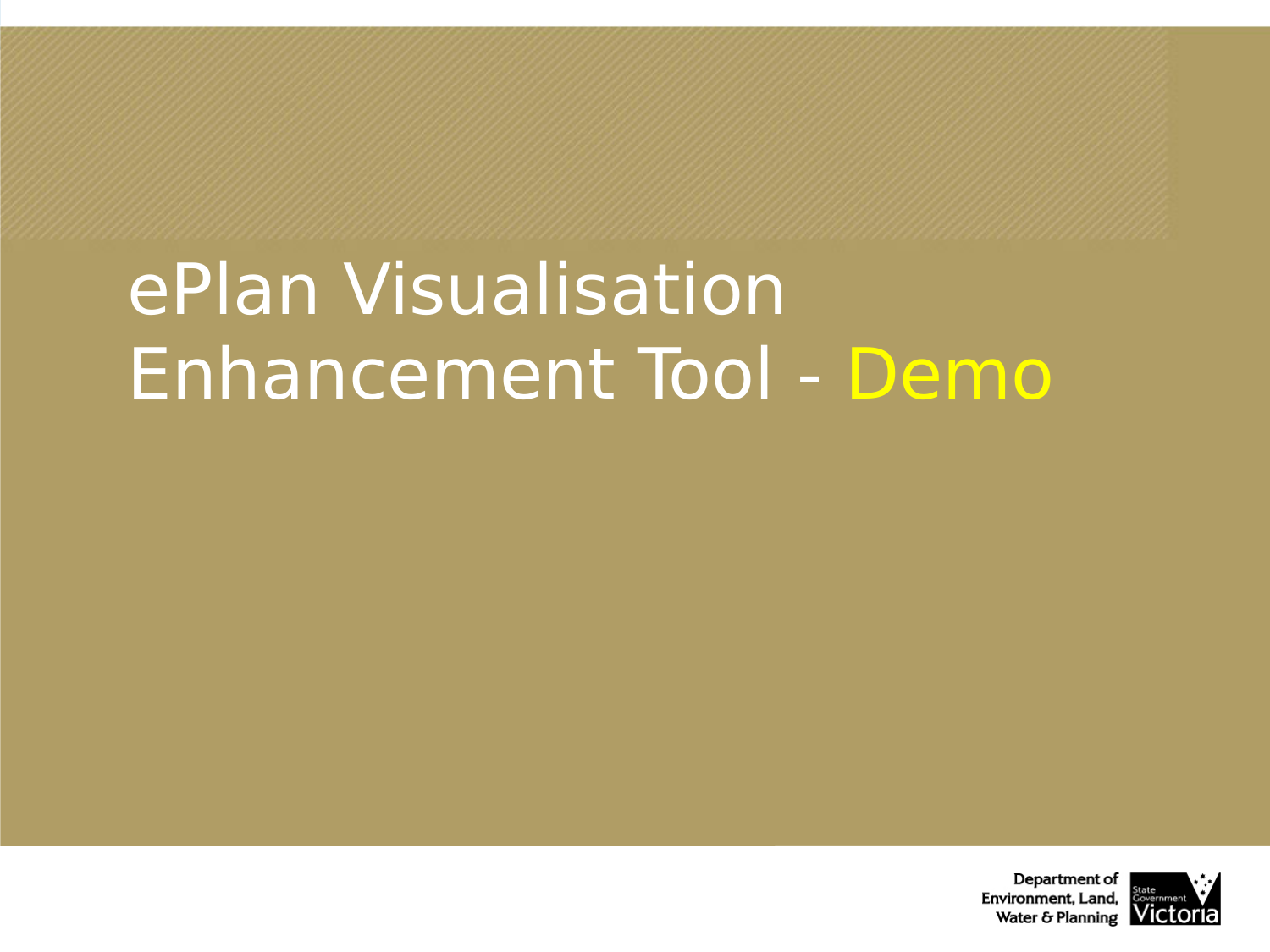

# ePlan Visualisation Enhancement Tool - Demo